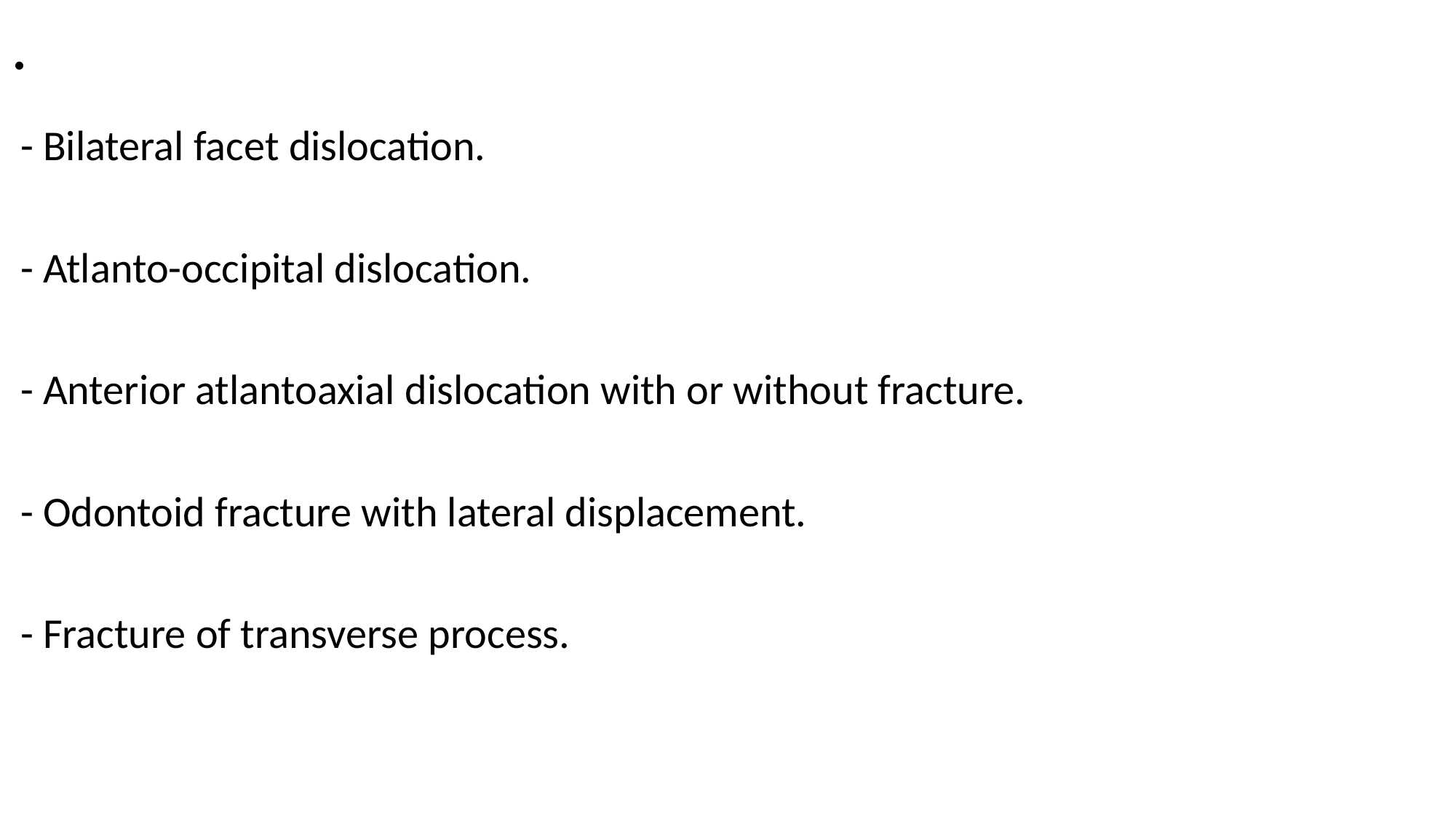

# .
 - Bilateral facet dislocation.

 - Atlanto-occipital dislocation.

 - Anterior atlantoaxial dislocation with or without fracture.

 - Odontoid fracture with lateral displacement.

 - Fracture of transverse process.